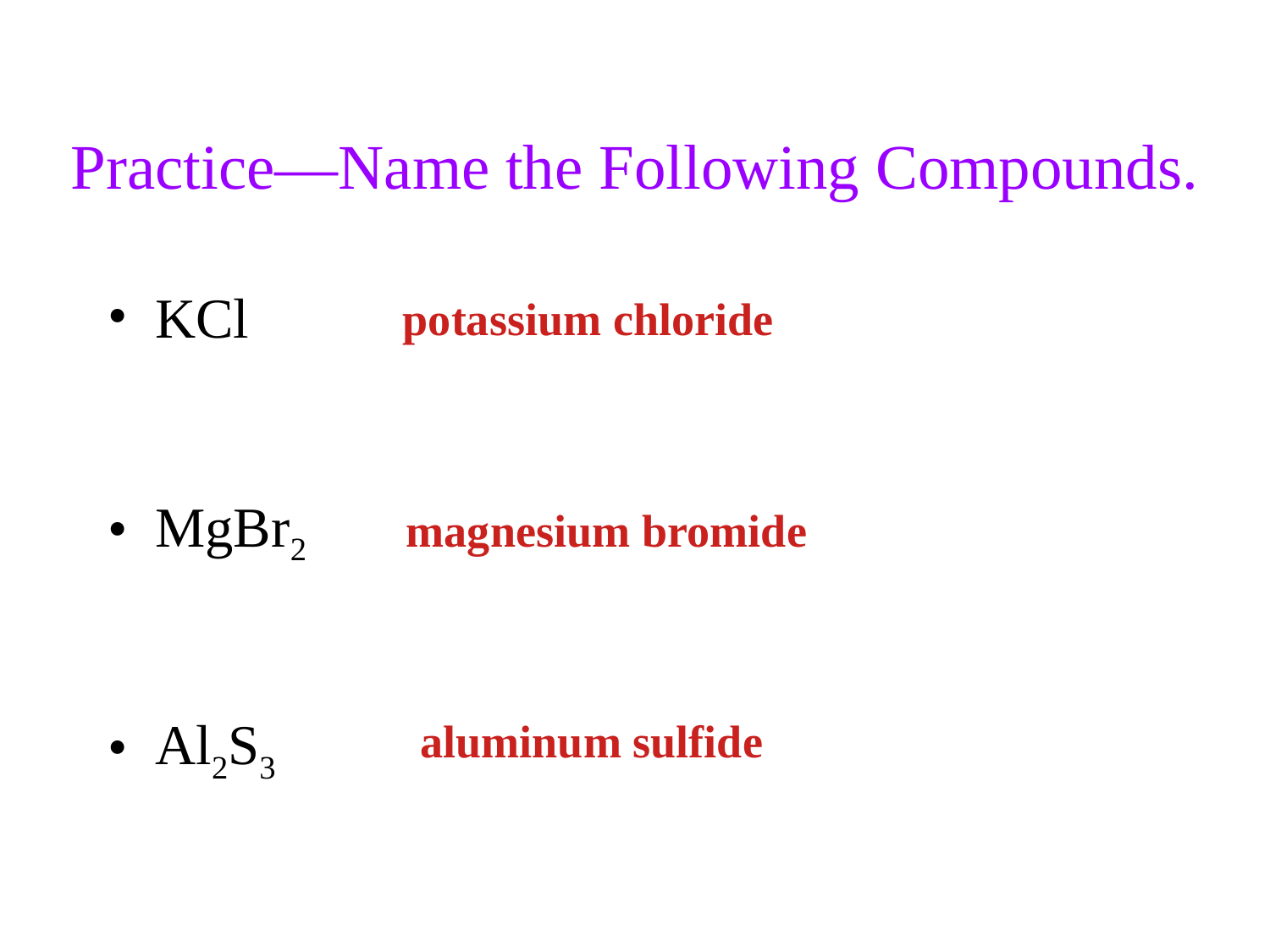

Practice—Name the Following Compounds.
KCl
MgBr2
Al2S3
potassium chloride
magnesium bromide
aluminum sulfide